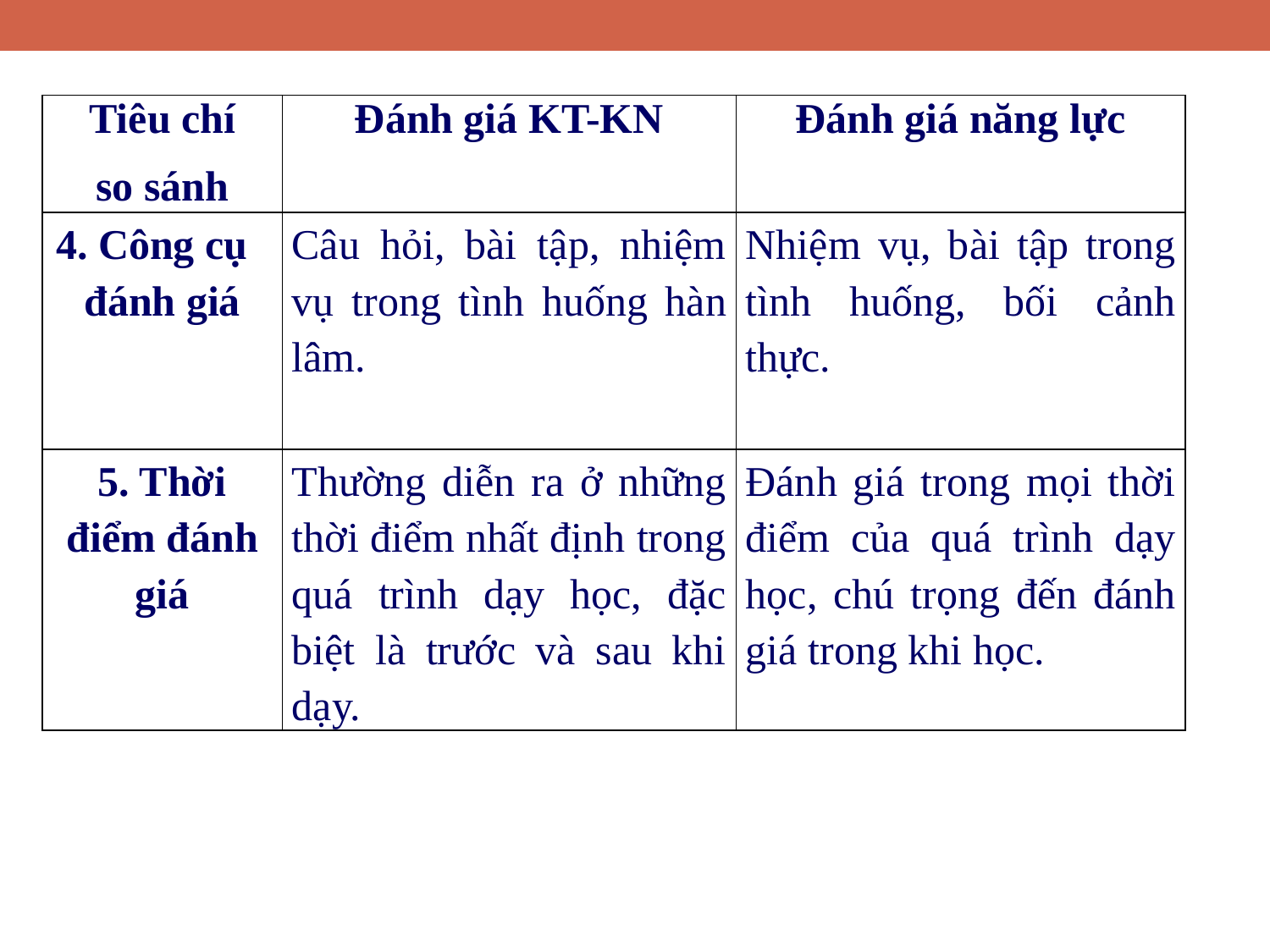

| Tiêu chí so sánh | Đánh giá KT-KN | Đánh giá năng lực |
| --- | --- | --- |
| 4. Công cụ đánh giá | Câu hỏi, bài tập, nhiệm vụ trong tình huống hàn lâm. | Nhiệm vụ, bài tập trong tình huống, bối cảnh thực. |
| 5. Thời điểm đánh giá | Thường diễn ra ở những thời điểm nhất định trong quá trình dạy học, đặc biệt là trước và sau khi dạy. | Đánh giá trong mọi thời điểm của quá trình dạy học, chú trọng đến đánh giá trong khi học. |